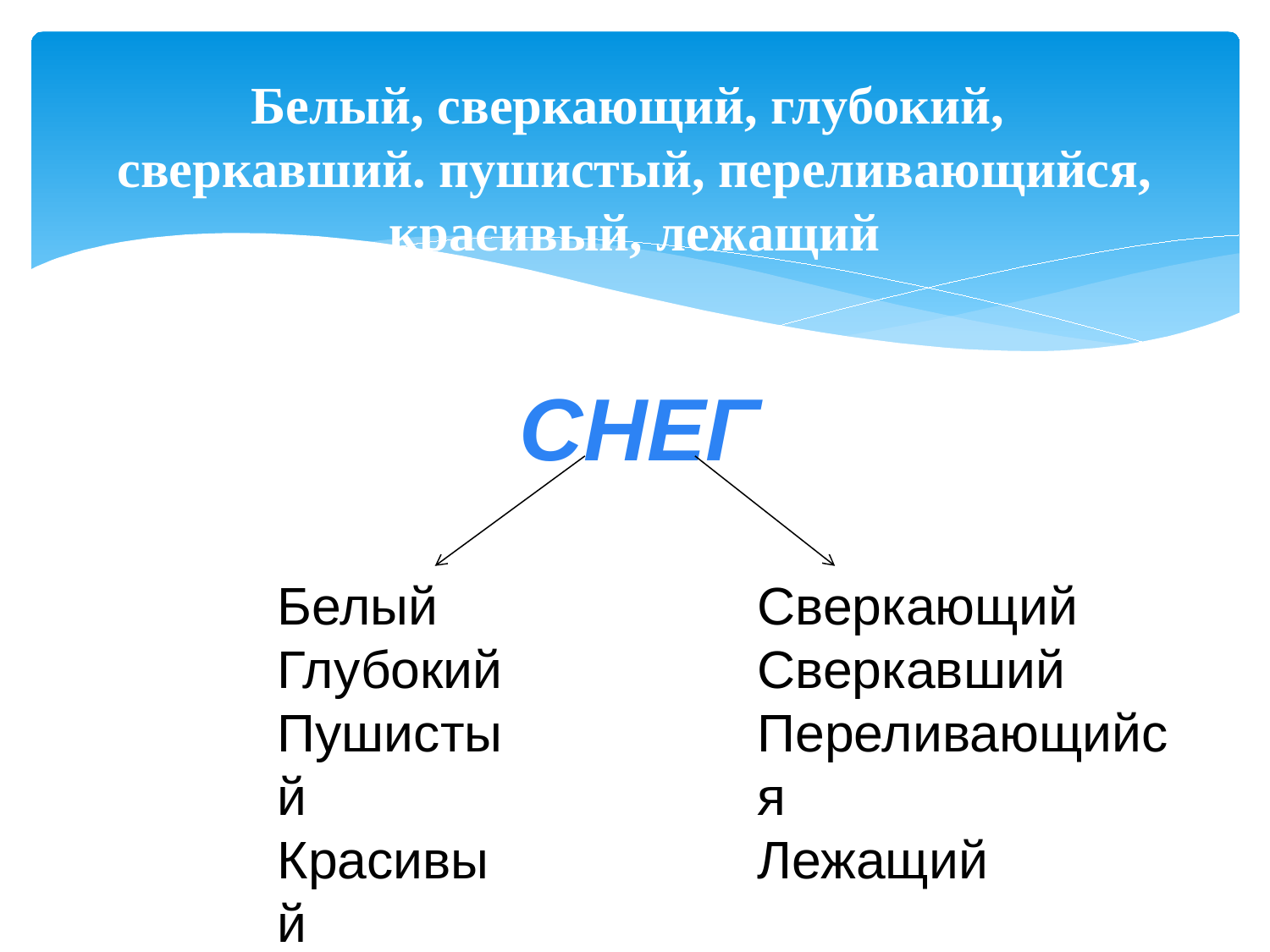

# Белый, сверкающий, глубокий, сверкавший. пушистый, переливающийся, красивый, лежащий
СНЕГ
Белый
Глубокий
Пушистый
Красивый
Сверкающий
Сверкавший
Переливающийся
Лежащий